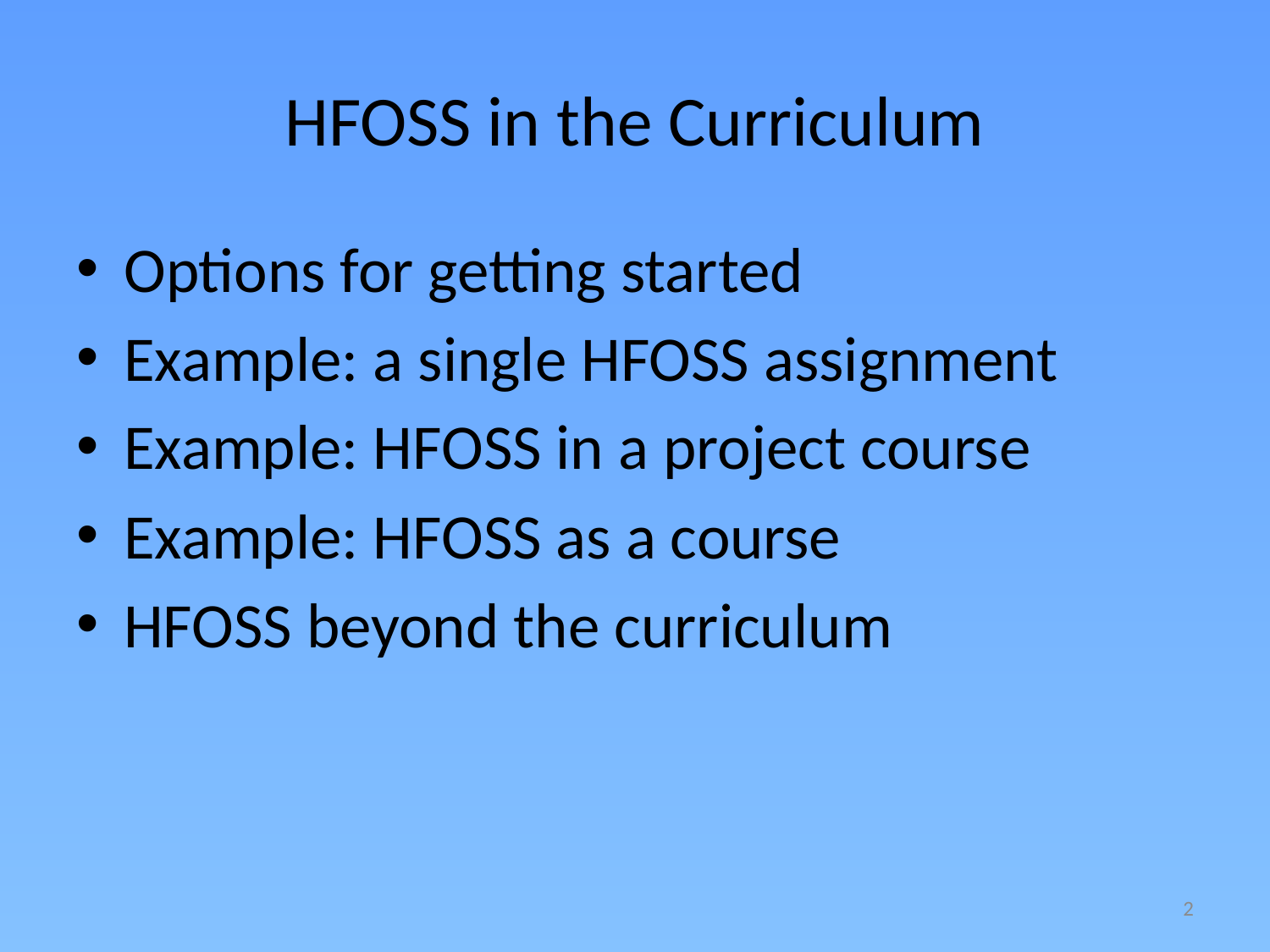

# HFOSS in the Curriculum
Options for getting started
Example: a single HFOSS assignment
Example: HFOSS in a project course
Example: HFOSS as a course
HFOSS beyond the curriculum
2